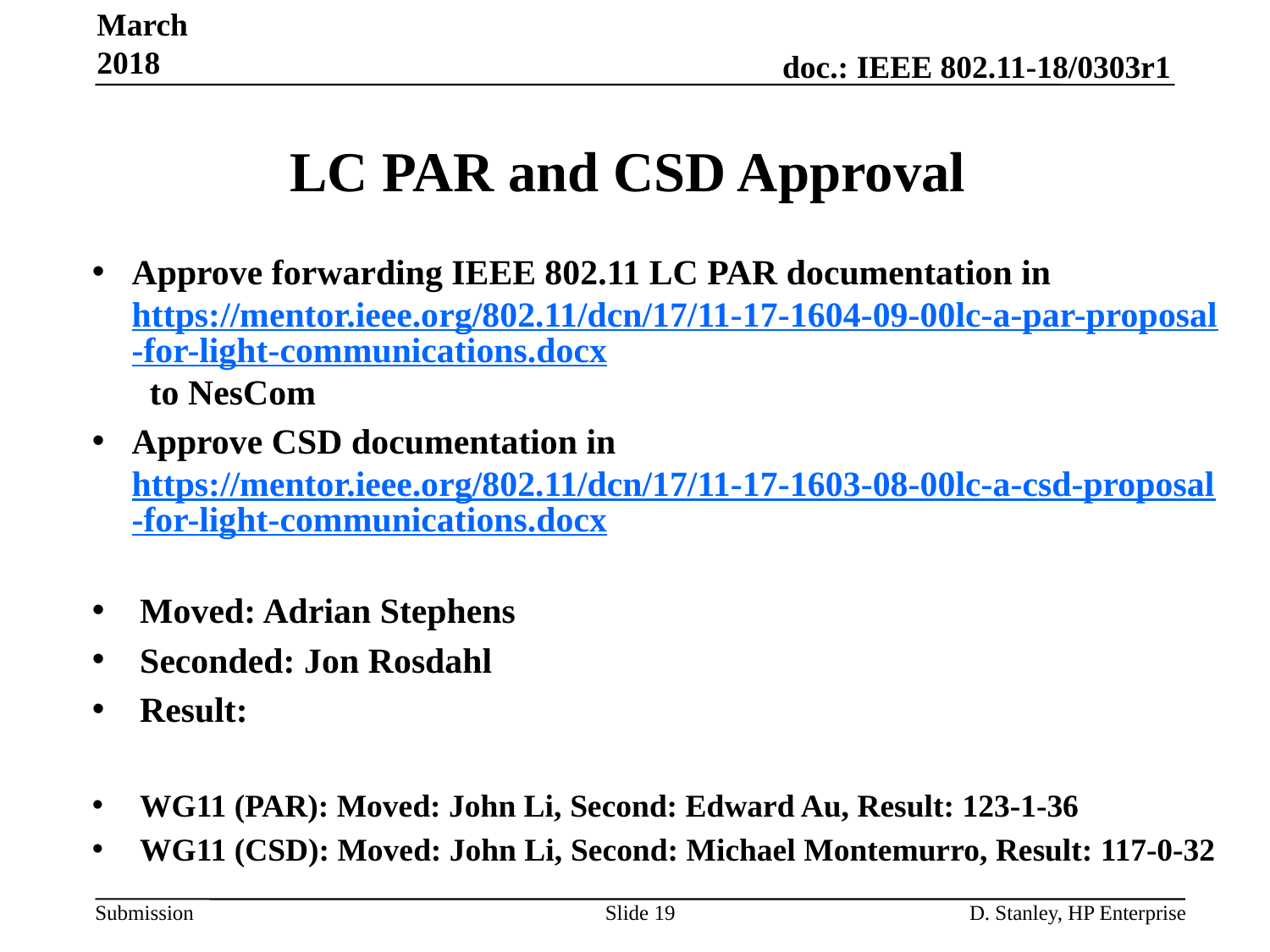

March 2018
# LC PAR and CSD Approval

Approve forwarding IEEE 802.11 LC PAR documentation in https://mentor.ieee.org/802.11/dcn/17/11-17-1604-09-00lc-a-par-proposal-for-light-communications.docx  to NesCom
Approve CSD documentation in https://mentor.ieee.org/802.11/dcn/17/11-17-1603-08-00lc-a-csd-proposal-for-light-communications.docx
Moved: Adrian Stephens
Seconded: Jon Rosdahl
Result:

WG11 (PAR): Moved: John Li, Second: Edward Au, Result: 123-1-36
WG11 (CSD): Moved: John Li, Second: Michael Montemurro, Result: 117-0-32

Slide 19
D. Stanley, HP Enterprise